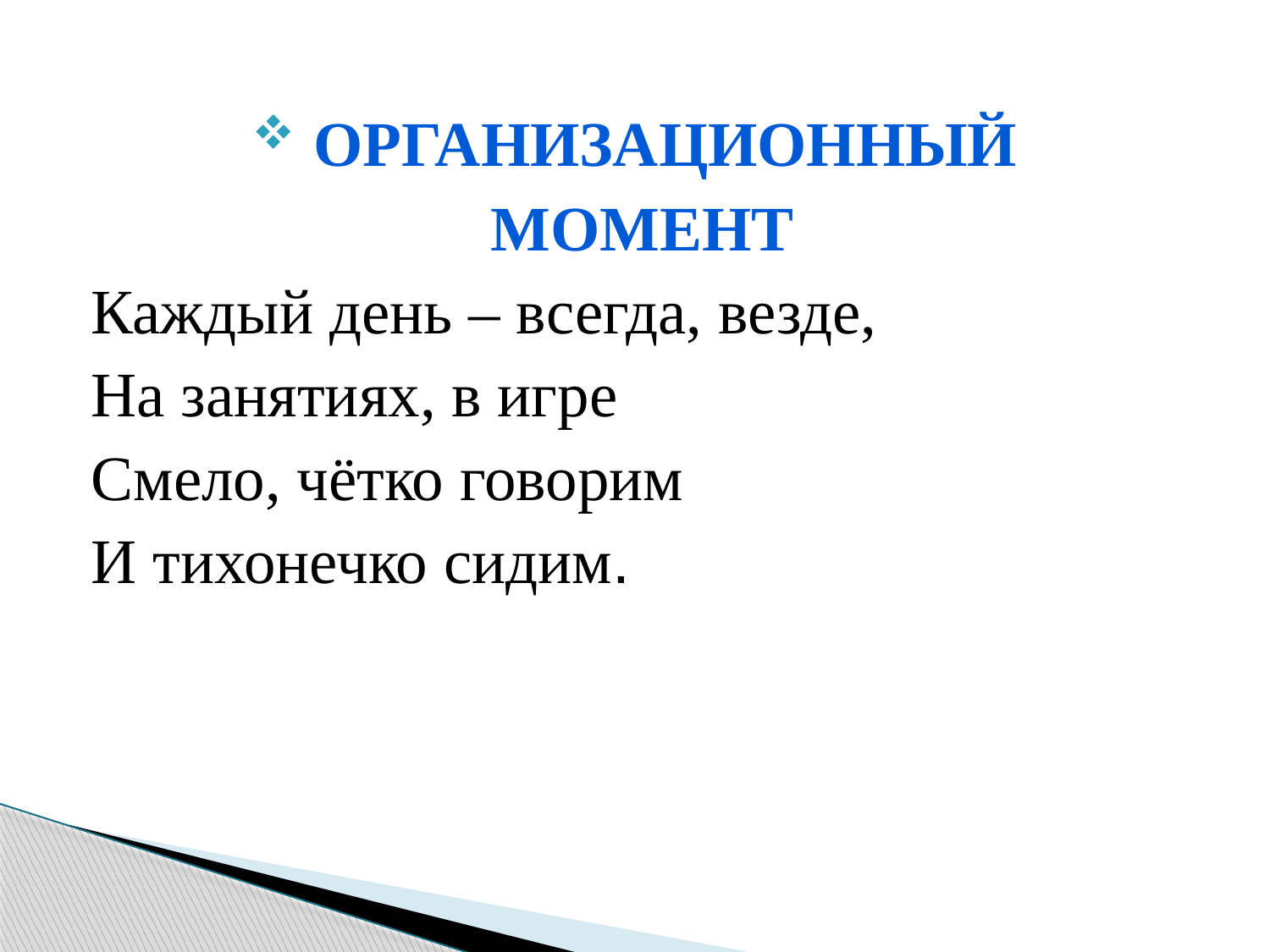

ОРГАНИЗАЦИОННЫЙ
МОМЕНТ
Каждый день – всегда, везде,
На занятиях, в игре
Смело, чётко говорим
И тихонечко сидим.